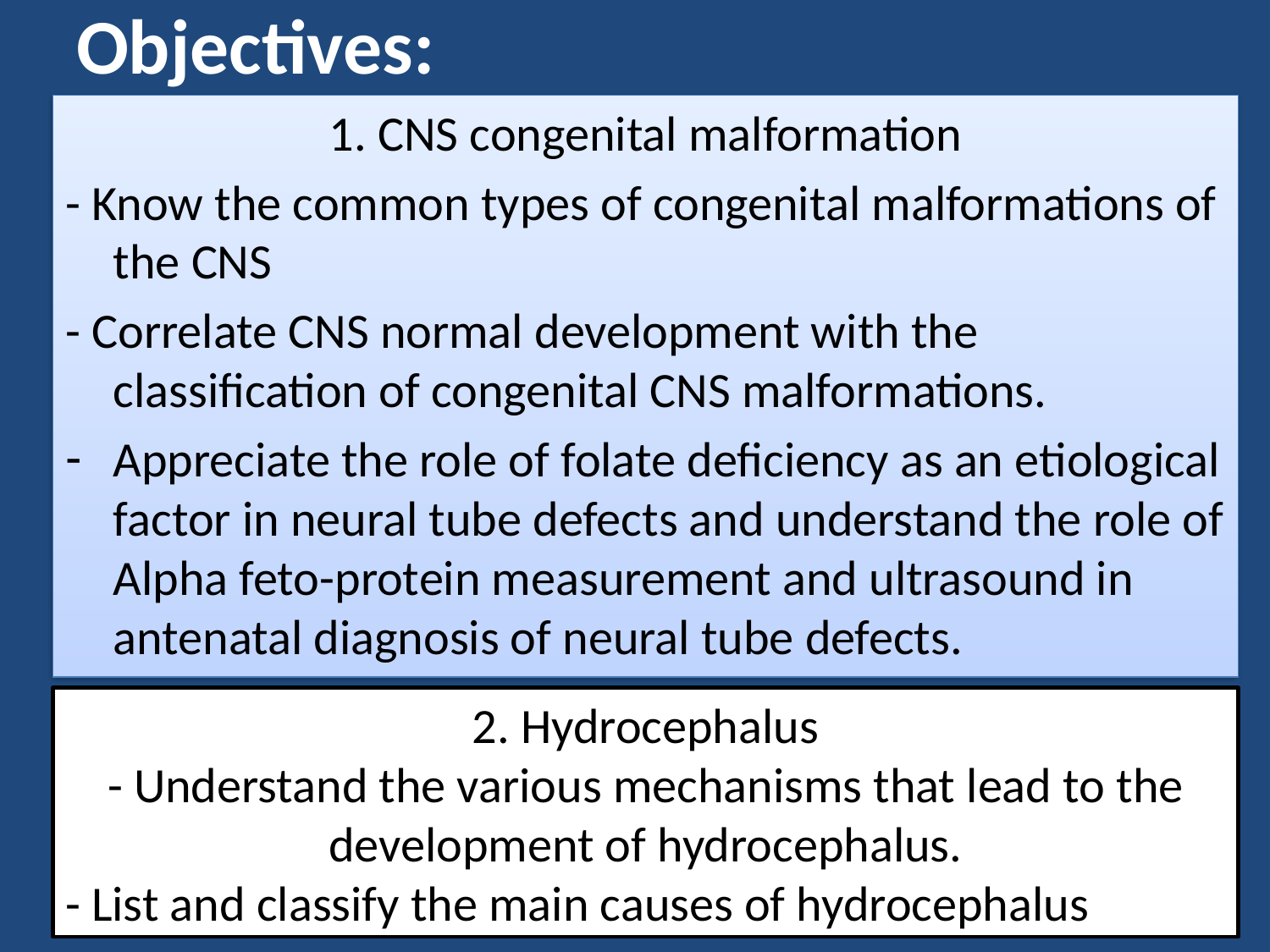

# Objectives:
1. CNS congenital malformation
- Know the common types of congenital malformations of the CNS
- Correlate CNS normal development with the classification of congenital CNS malformations.
Appreciate the role of folate deficiency as an etiological factor in neural tube defects and understand the role of Alpha feto-protein measurement and ultrasound in antenatal diagnosis of neural tube defects.
2. Hydrocephalus
- Understand the various mechanisms that lead to the development of hydrocephalus.
- List and classify the main causes of hydrocephalus